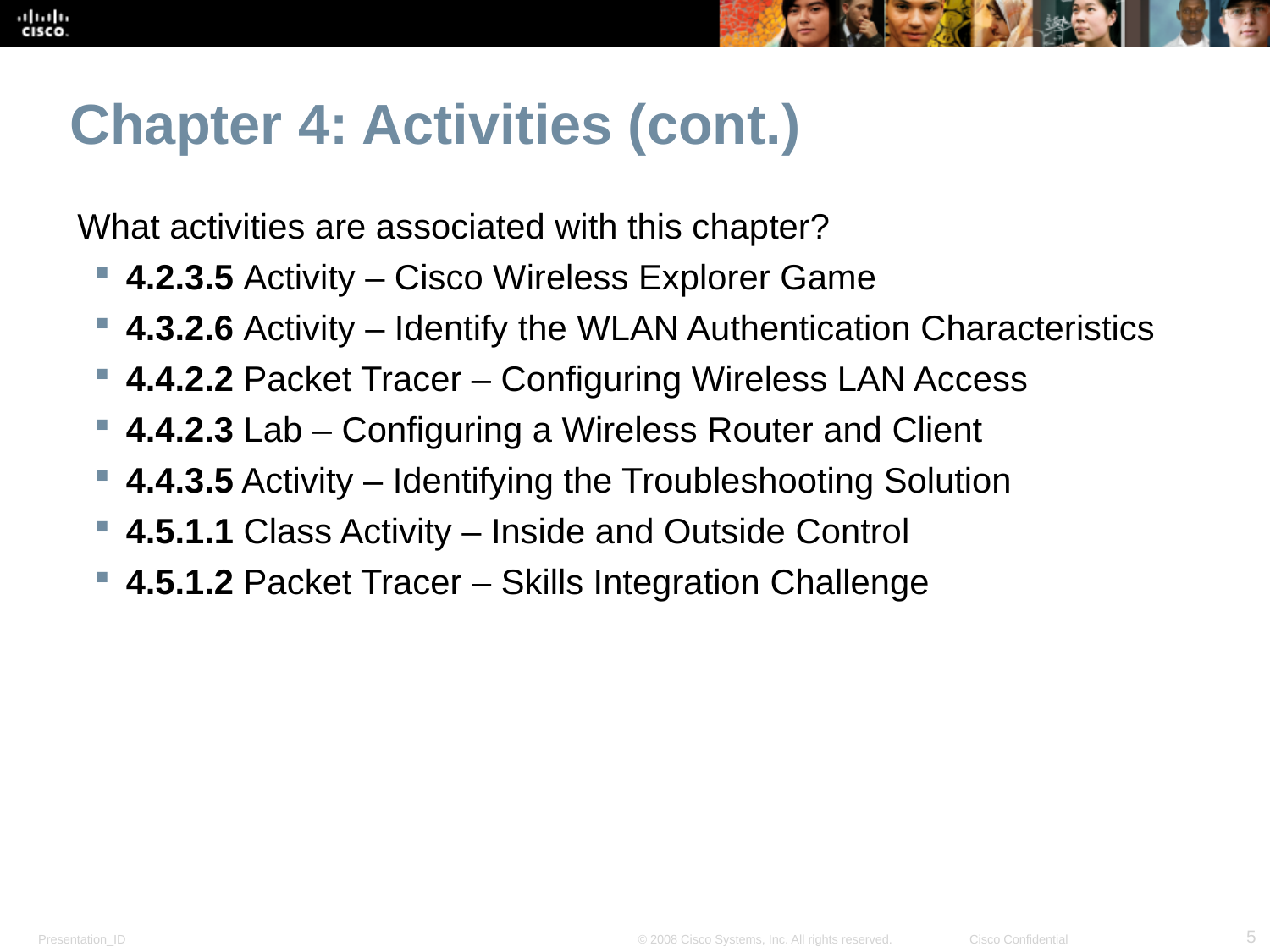

Chapter 4: Activities (cont.)
What activities are associated with this chapter?
4.2.3.5 Activity – Cisco Wireless Explorer Game
4.3.2.6 Activity – Identify the WLAN Authentication Characteristics
4.4.2.2 Packet Tracer – Configuring Wireless LAN Access
4.4.2.3 Lab – Configuring a Wireless Router and Client
4.4.3.5 Activity – Identifying the Troubleshooting Solution
4.5.1.1 Class Activity – Inside and Outside Control
4.5.1.2 Packet Tracer – Skills Integration Challenge